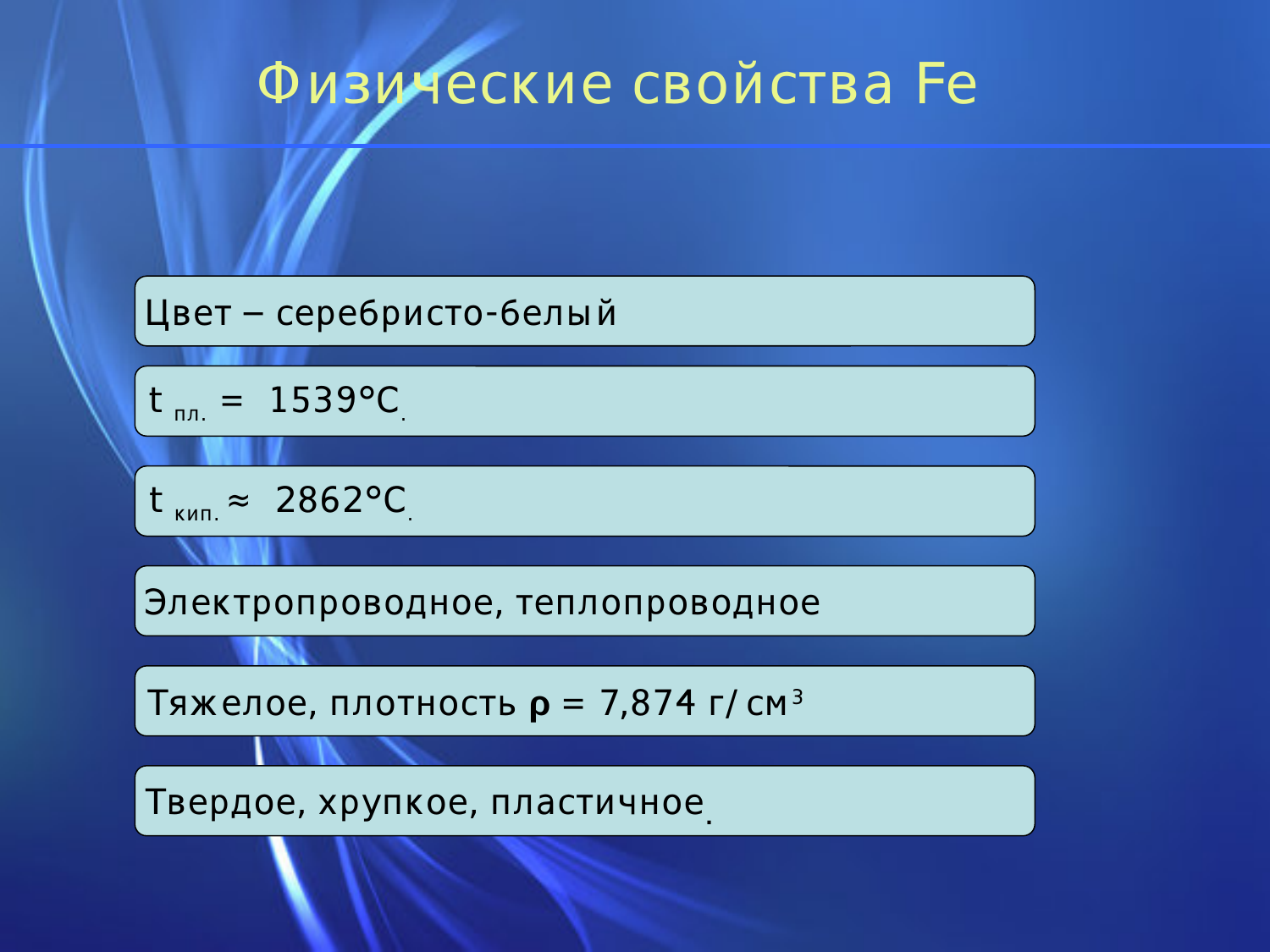

Физические свойства Fe

Цвет – серебристо-белый

t пл.  =  1539°C.

t кип. ≈  2862°C.

Электропроводное, теплопроводное

Тяжелое, плотность ρ = 7,874 г/см3

Твердое, хрупкое, пластичное.